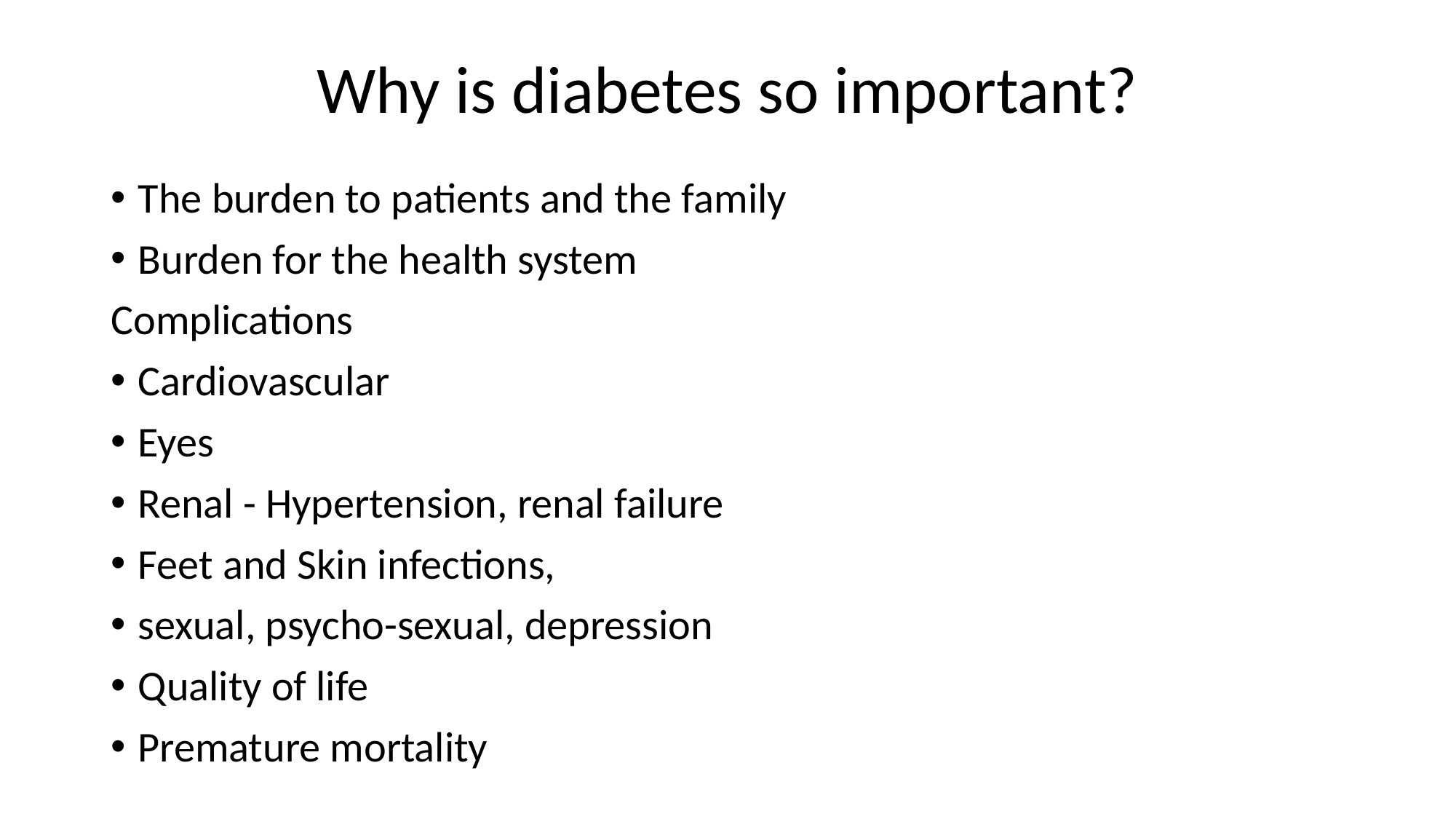

# Why is diabetes so important?
The burden to patients and the family
Burden for the health system
Complications
Cardiovascular
Eyes
Renal - Hypertension, renal failure
Feet and Skin infections,
sexual, psycho-sexual, depression
Quality of life
Premature mortality